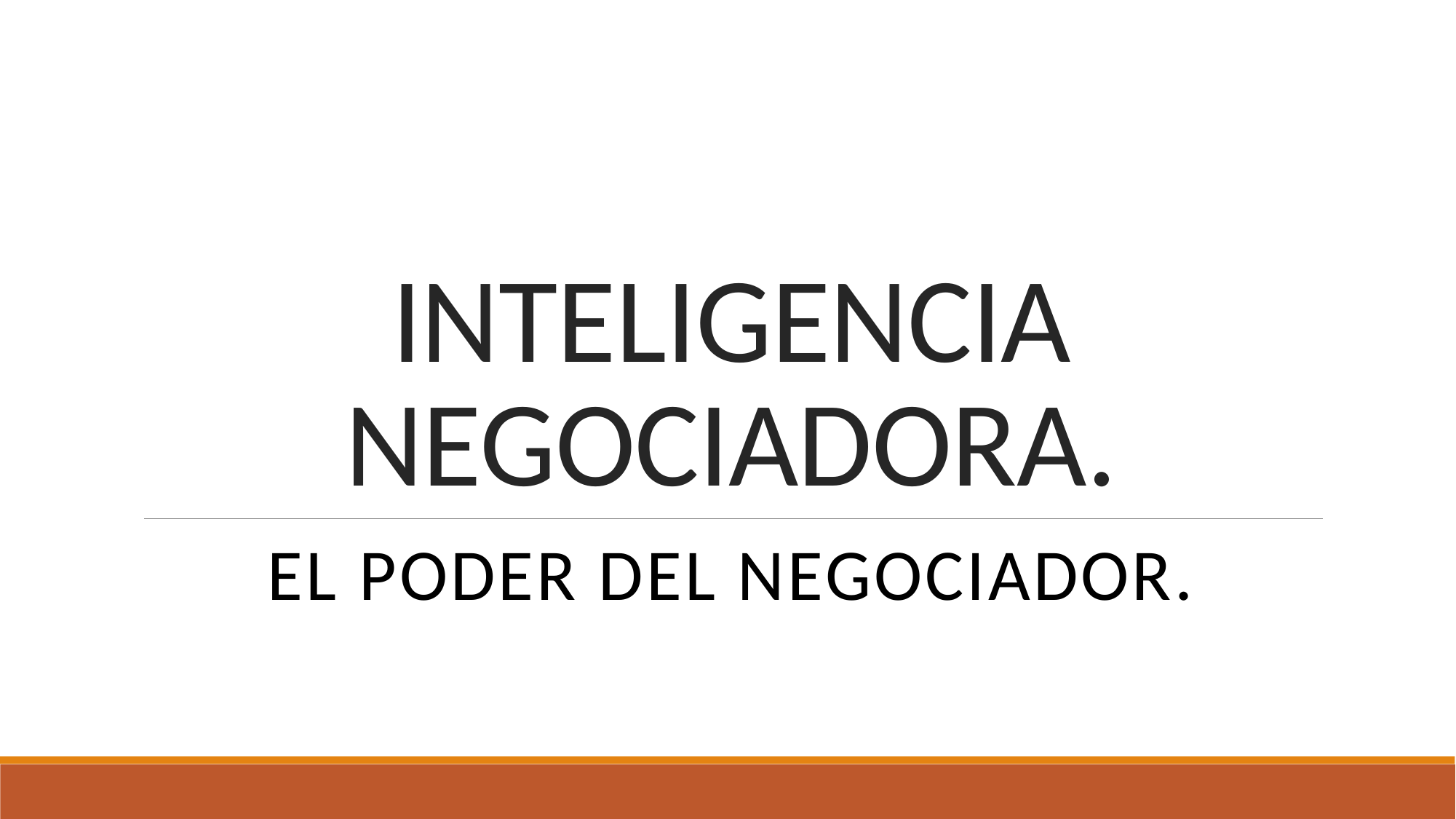

# INTELIGENCIA NEGOCIADORA.
EL PODER DEL NEGOCIADOR.